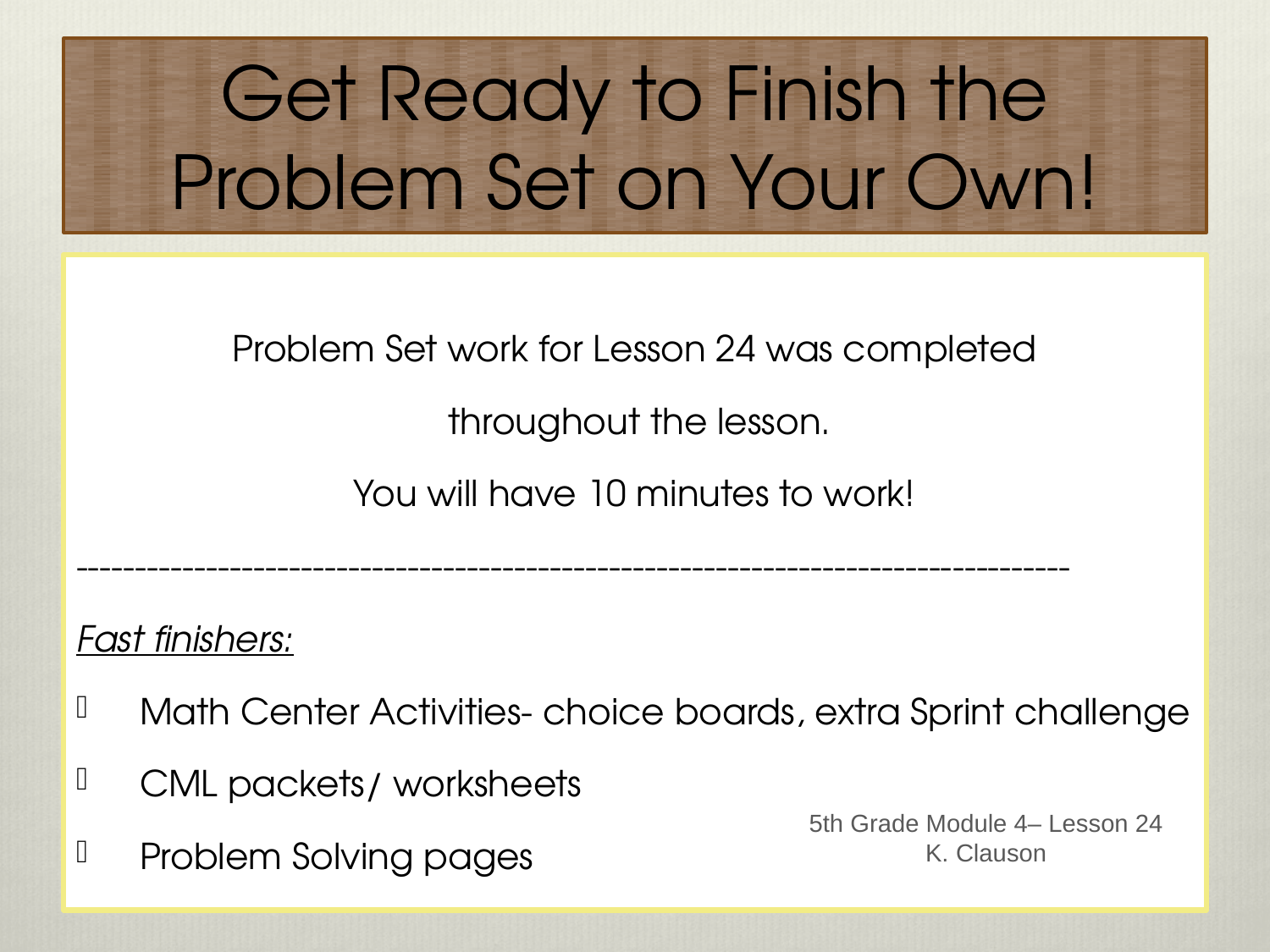

# Get Ready to Finish the Problem Set on Your Own!

Problem Set work for Lesson 24 was completed
 throughout the lesson.
You will have 10 minutes to work!
------------------------------------------------------------------------------------
Fast finishers:
Math Center Activities- choice boards, extra Sprint challenge
CML packets/ worksheets
Problem Solving pages

5th Grade Module 4– Lesson 24
K. Clauson